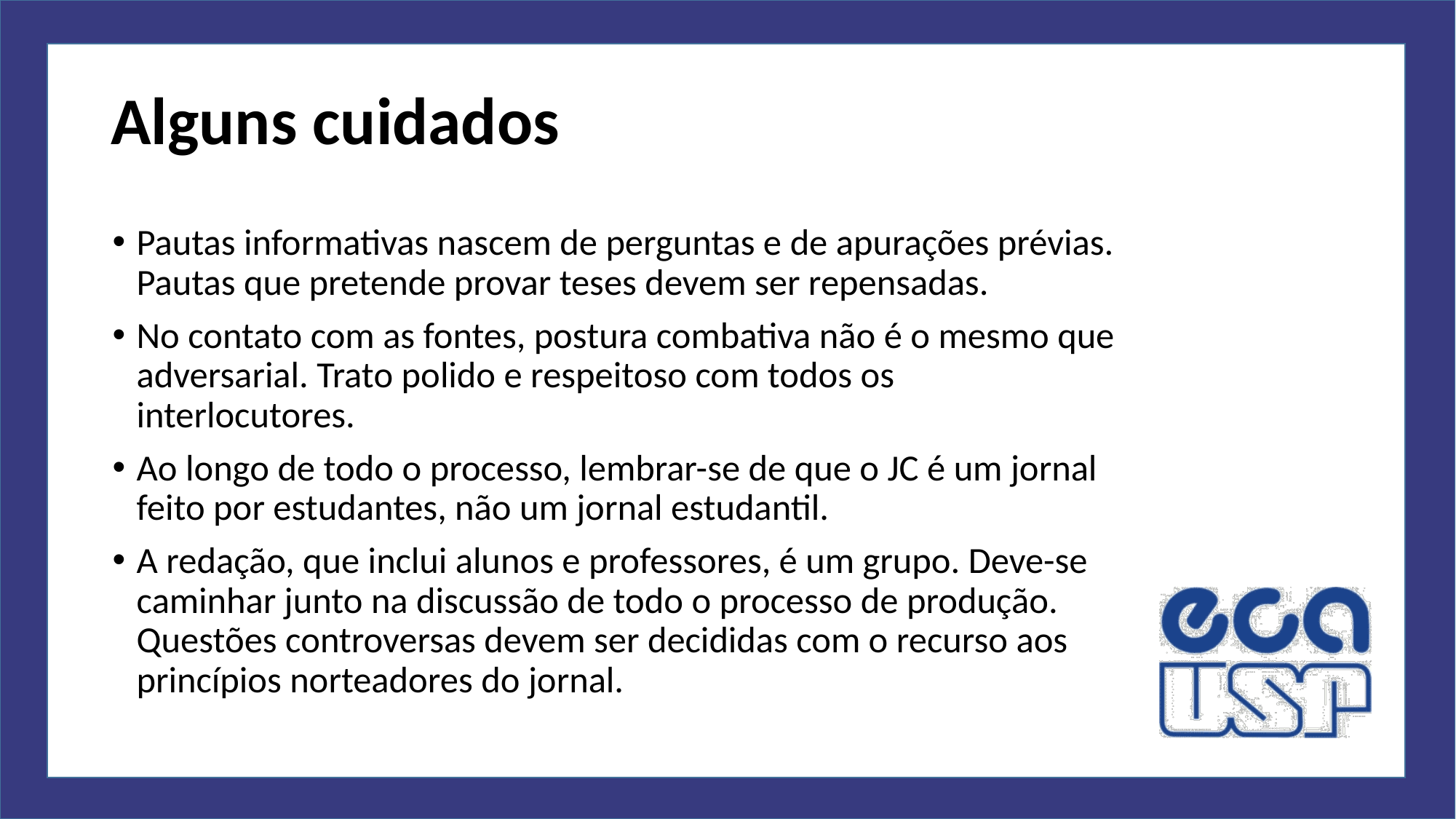

# Alguns cuidados
Pautas informativas nascem de perguntas e de apurações prévias. Pautas que pretende provar teses devem ser repensadas.
No contato com as fontes, postura combativa não é o mesmo que adversarial. Trato polido e respeitoso com todos os interlocutores.
Ao longo de todo o processo, lembrar-se de que o JC é um jornal feito por estudantes, não um jornal estudantil.
A redação, que inclui alunos e professores, é um grupo. Deve-se caminhar junto na discussão de todo o processo de produção. Questões controversas devem ser decididas com o recurso aos princípios norteadores do jornal.